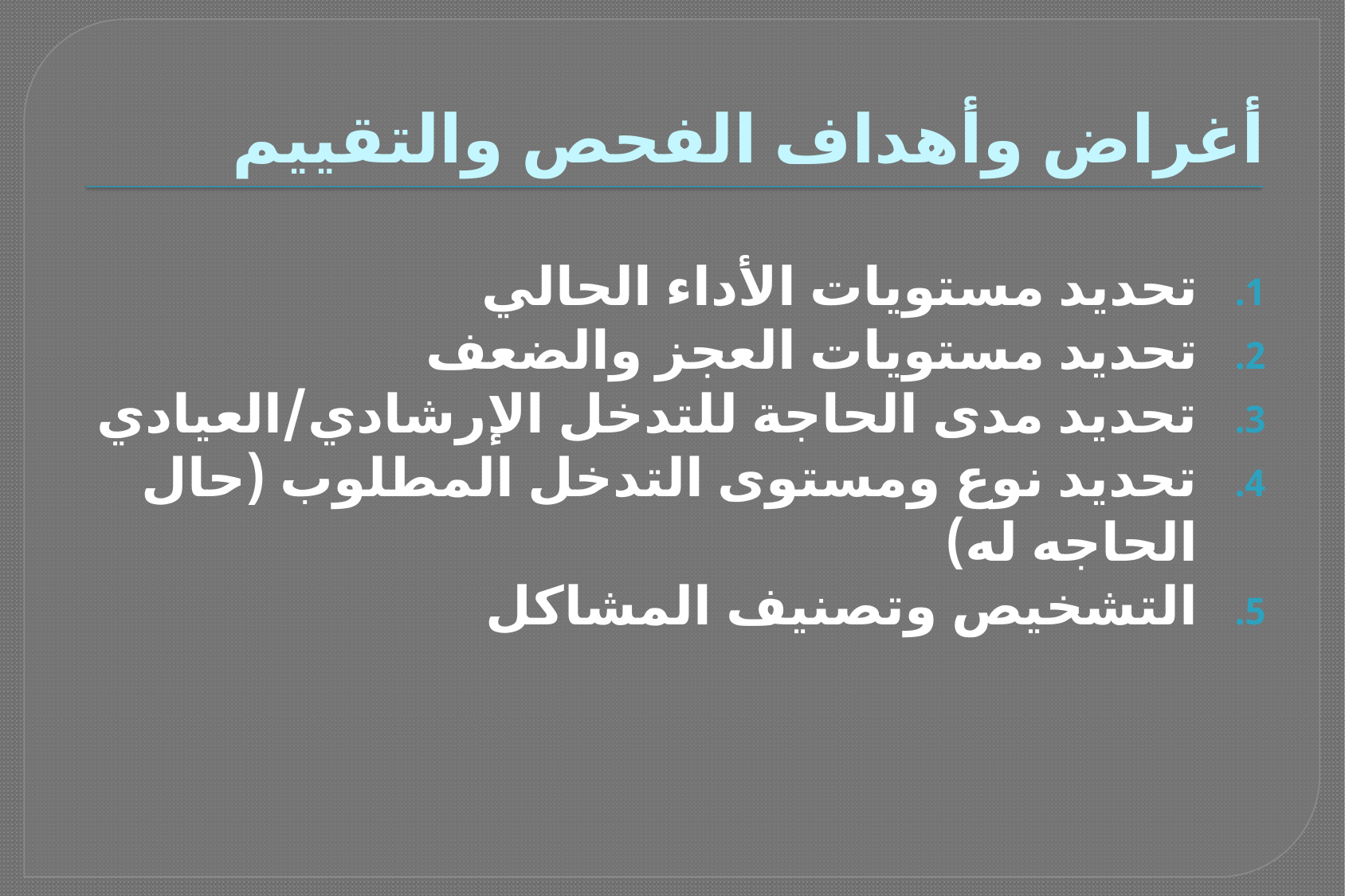

# أغراض وأهداف الفحص والتقييم
تحديد مستويات الأداء الحالي
تحديد مستويات العجز والضعف
تحديد مدى الحاجة للتدخل الإرشادي/العيادي
تحديد نوع ومستوى التدخل المطلوب (حال الحاجه له)
التشخيص وتصنيف المشاكل